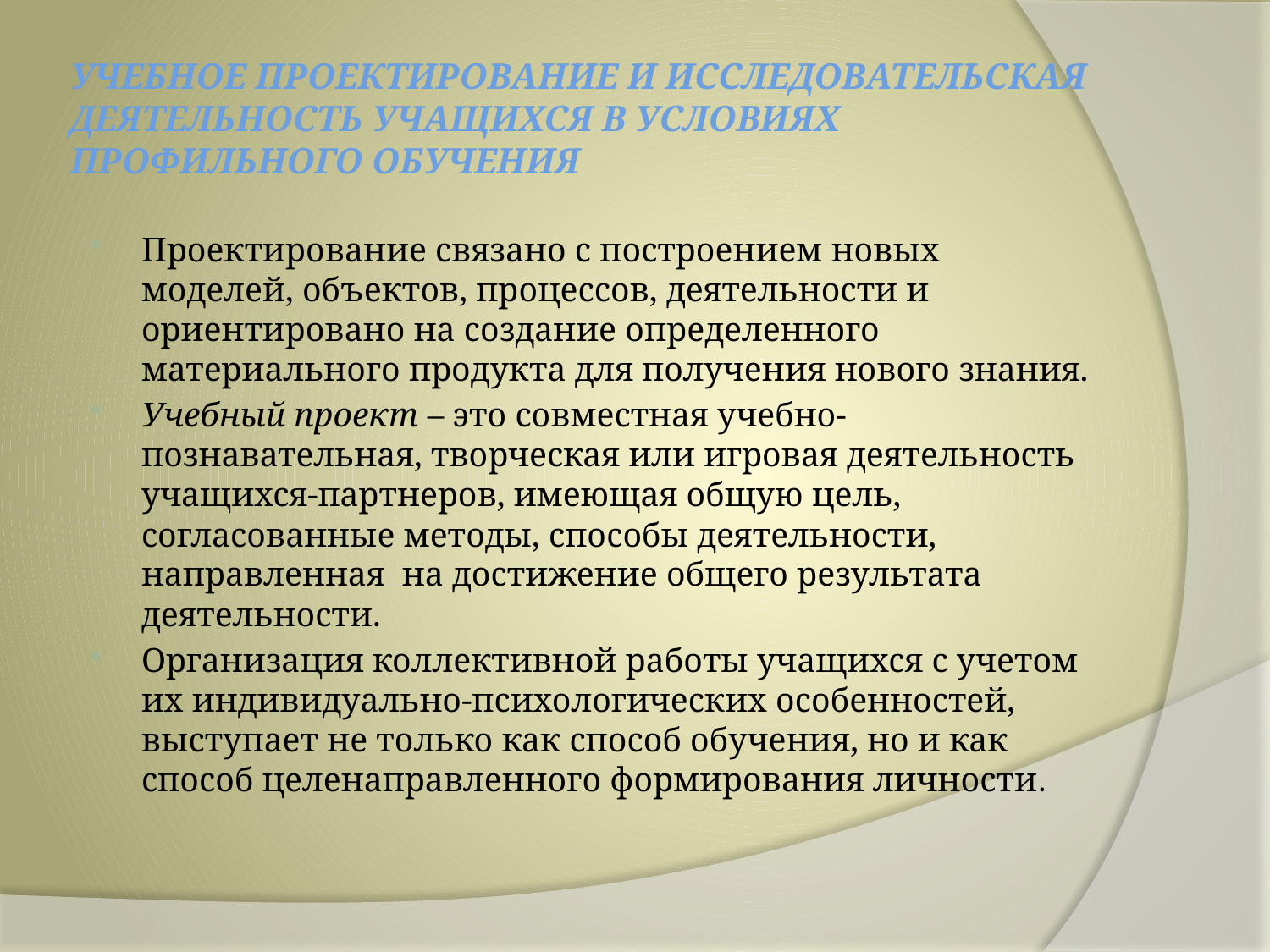

# УЧЕБНОЕ ПРОЕКТИРОВАНИЕ И ИССЛЕДОВАТЕЛЬСКАЯ ДЕЯТЕЛЬНОСТЬ УЧАЩИХСЯ В УСЛОВИЯХ ПРОФИЛЬНОГО ОБУЧЕНИЯ
Проектирование связано с построением новых моделей, объектов, процессов, деятельности и ориентировано на создание определенного материального продукта для получения нового знания.
Учебный проект – это совместная учебно-познавательная, творческая или игровая деятельность учащихся-партнеров, имеющая общую цель, согласованные методы, способы деятельности, направленная  на достижение общего результата деятельности.
Организация коллективной работы учащихся с учетом их индивидуально-психологических особенностей, выступает не только как способ обучения, но и как способ целенаправленного формирования личности.